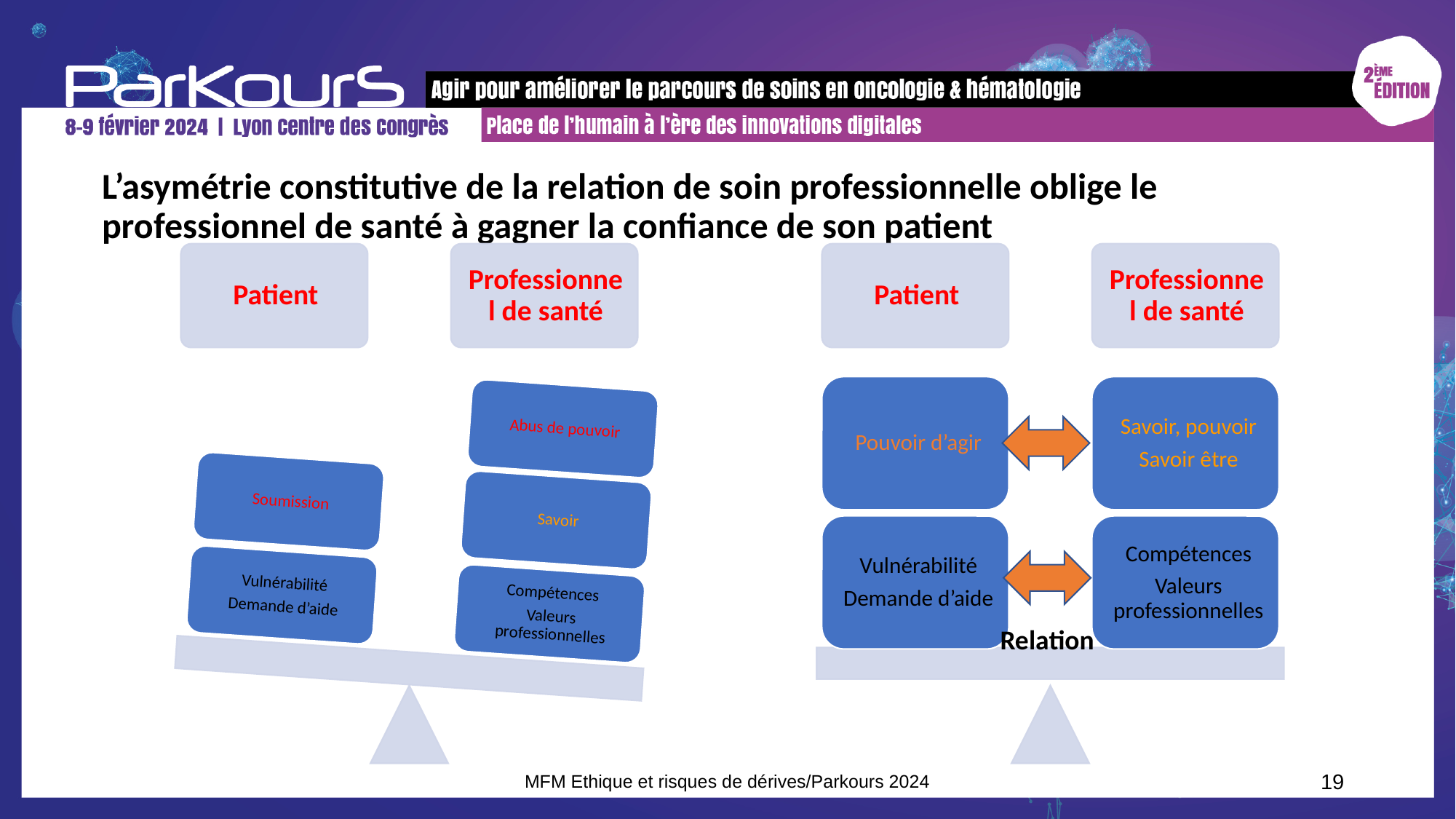

# L’asymétrie constitutive de la relation de soin professionnelle oblige le professionnel de santé à gagner la confiance de son patient
Patient
Professionnel de santé
Compétences
Valeurs professionnelles
Savoir
Abus de pouvoir
Vulnérabilité
Demande d’aide
Soumission
Patient
Professionnel de santé
Compétences
Valeurs professionnelles
Savoir, pouvoir
Savoir être
Vulnérabilité
Demande d’aide
Pouvoir d’agir

Relation
MFM Ethique et risques de dérives/Parkours 2024
19